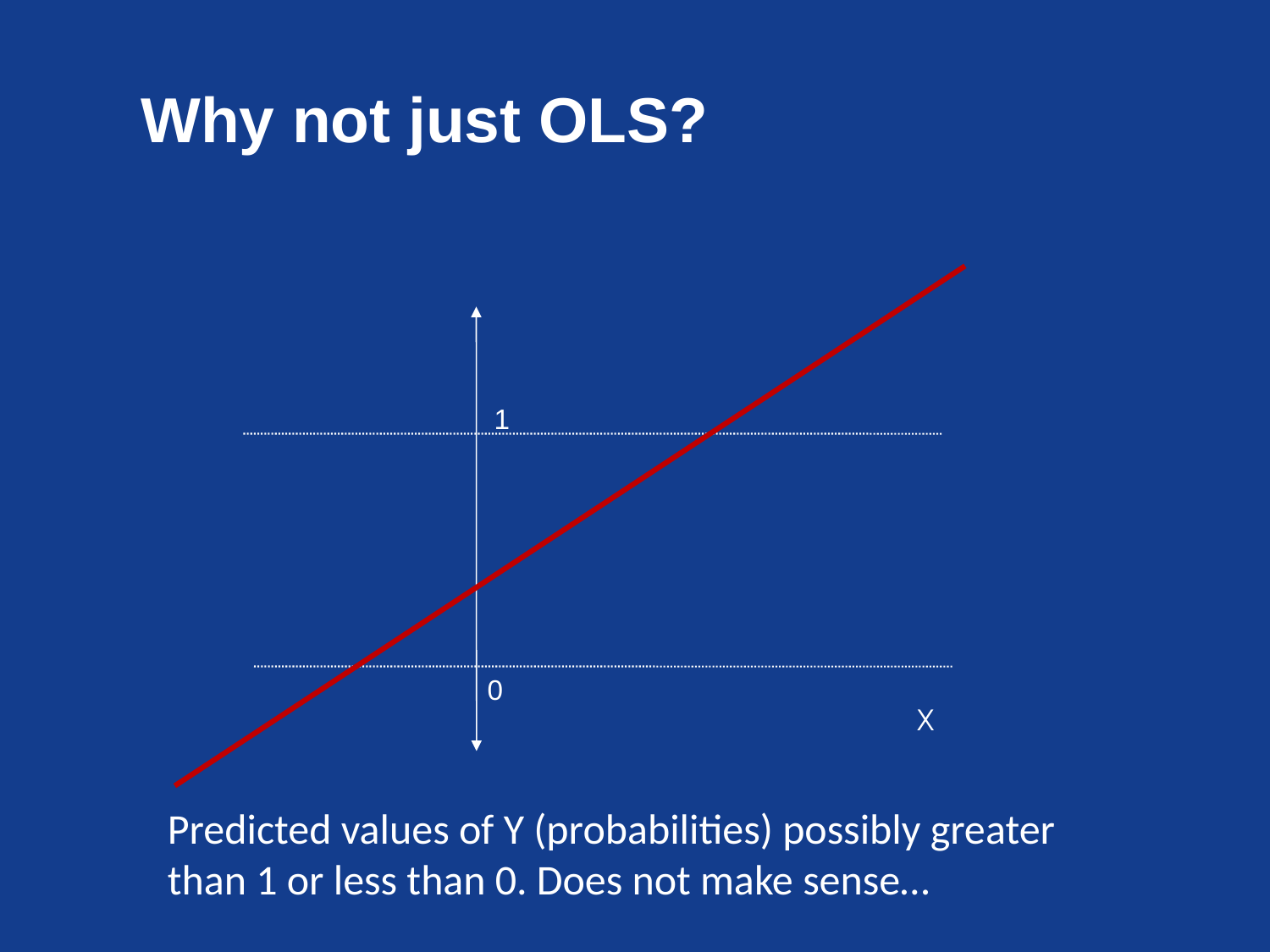

# Why not just OLS?

1

0

X
Predicted values of Y (probabilities) possibly greater than 1 or less than 0. Does not make sense…